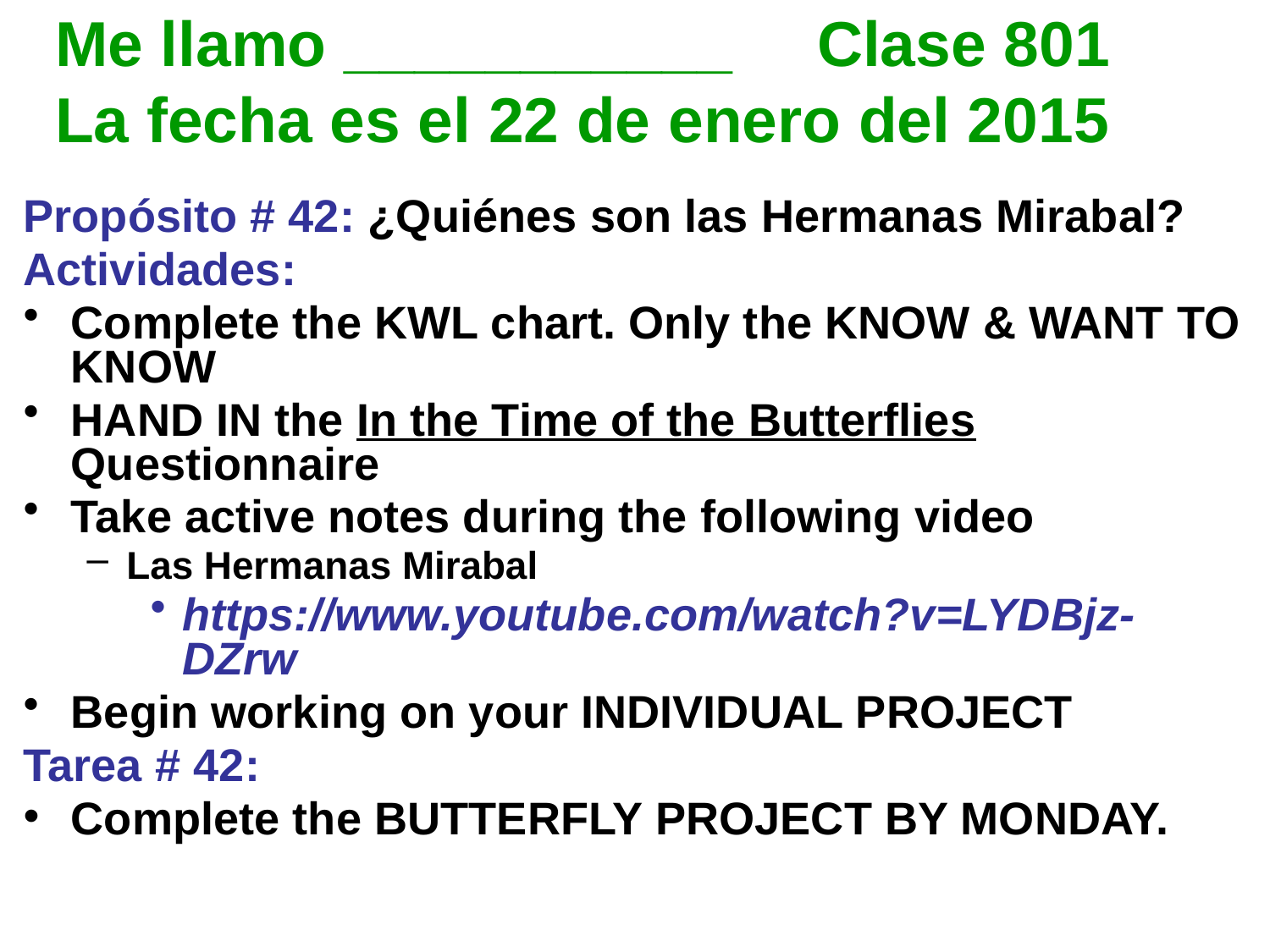

# Me llamo ___________	Clase 801 La fecha es el 22 de enero del 2015
Propósito # 42: ¿Quiénes son las Hermanas Mirabal?
Actividades:
Complete the KWL chart. Only the KNOW & WANT TO KNOW
HAND IN the In the Time of the Butterflies Questionnaire
Take active notes during the following video
Las Hermanas Mirabal
https://www.youtube.com/watch?v=LYDBjz-DZrw
Begin working on your INDIVIDUAL PROJECT
Tarea # 42:
Complete the BUTTERFLY PROJECT BY MONDAY.